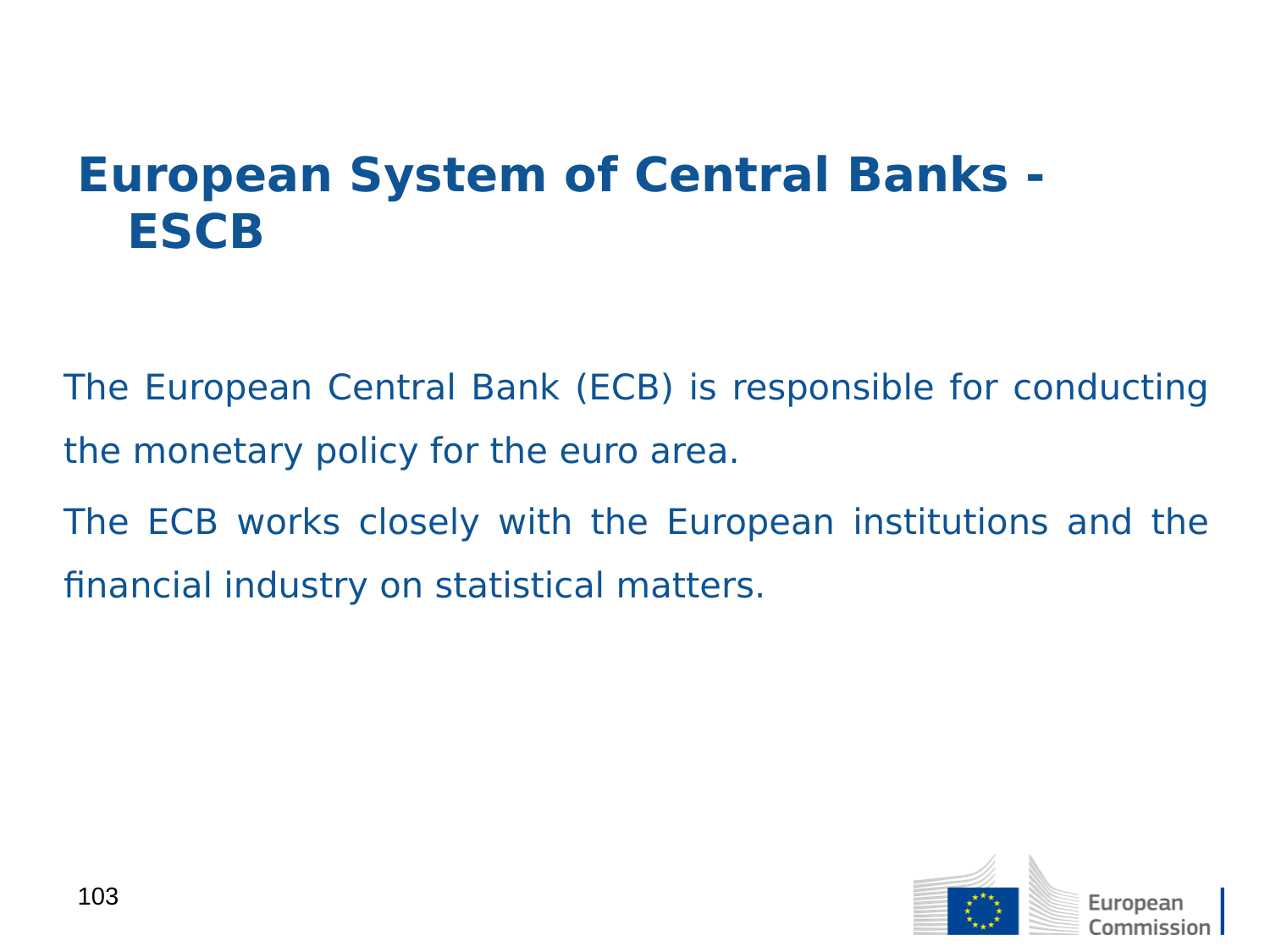

# European System of Central Banks - ESCB
The European Central Bank (ECB) is responsible for conducting the monetary policy for the euro area.
The ECB works closely with the European institutions and the financial industry on statistical matters.

103